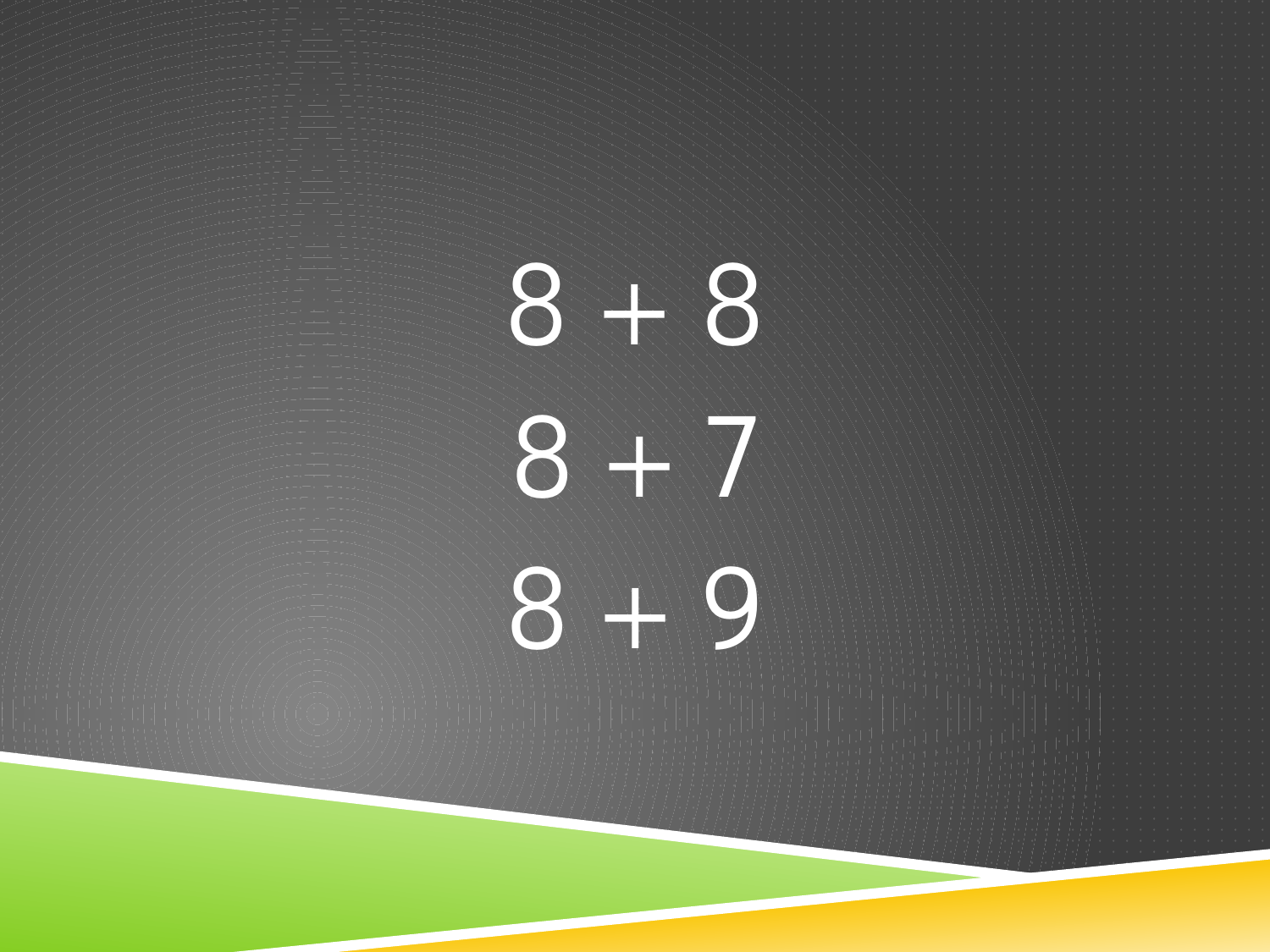

8 + 8
8 + 7
8 + 9